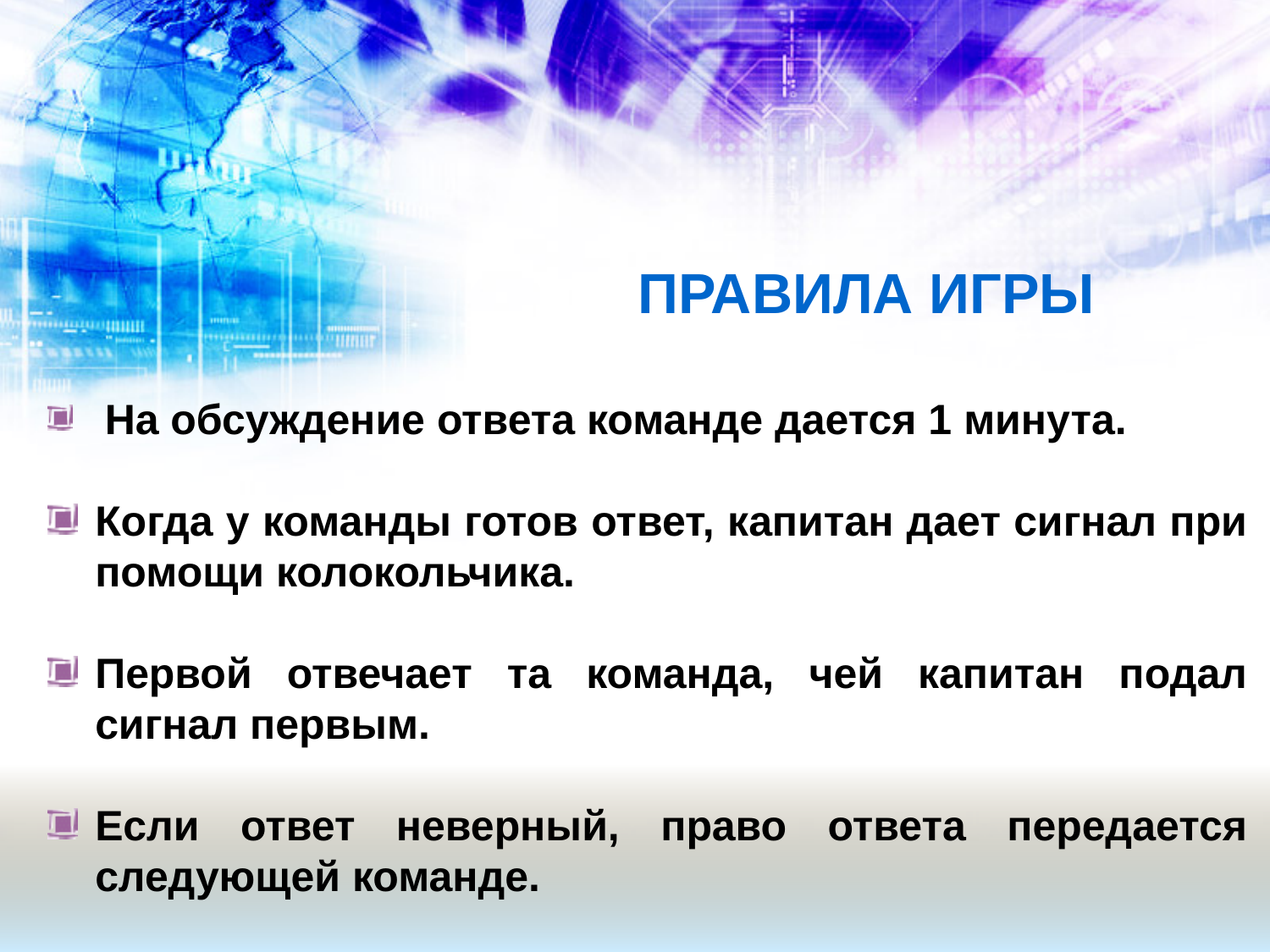

# ПРАВИЛА ИГРЫ

 На обсуждение ответа команде дается 1 минута.

Когда у команды готов ответ, капитан дает сигнал при помощи колокольчика.

Первой отвечает та команда, чей капитан подал сигнал первым.

Если ответ неверный, право ответа передается следующей команде.